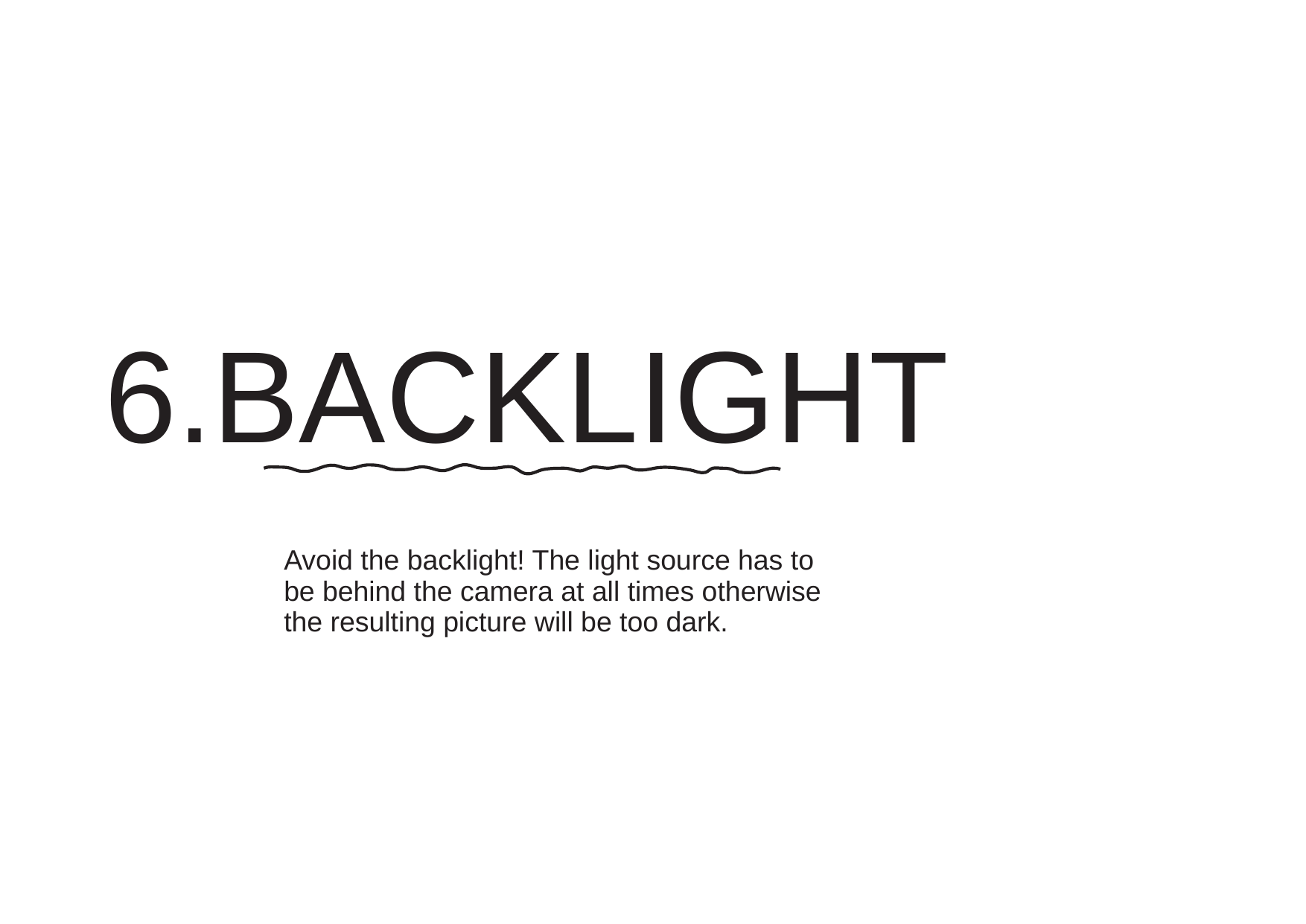

6.BACKLIGHT

Avoid the backlight! The light source has to
be behind the camera at all times otherwise
the resulting picture will be too dark.